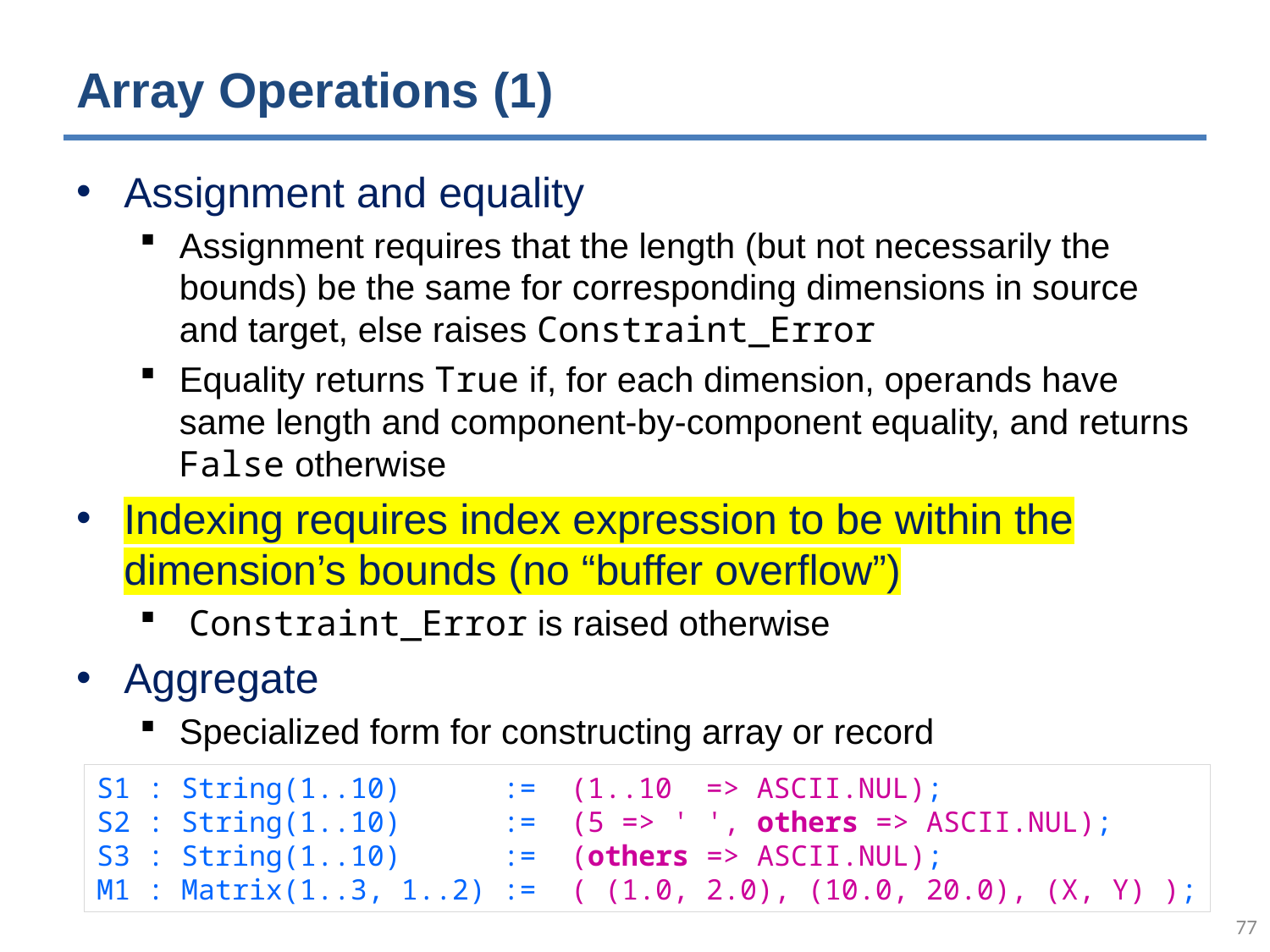

# Array Operations (1)
Assignment and equality
Assignment requires that the length (but not necessarily the bounds) be the same for corresponding dimensions in source and target, else raises Constraint_Error
Equality returns True if, for each dimension, operands have same length and component-by-component equality, and returns False otherwise
Indexing requires index expression to be within the dimension’s bounds (no “buffer overflow”)
 Constraint_Error is raised otherwise
Aggregate
Specialized form for constructing array or record

S1 : String(1..10)      :=  (1..10  => ASCII.NUL);
S2 : String(1..10)      :=  (5 => ' ', others => ASCII.NUL);
S3 : String(1..10)      :=  (others => ASCII.NUL);
M1 : Matrix(1..3, 1..2) :=  ( (1.0, 2.0), (10.0, 20.0), (X, Y) );
77